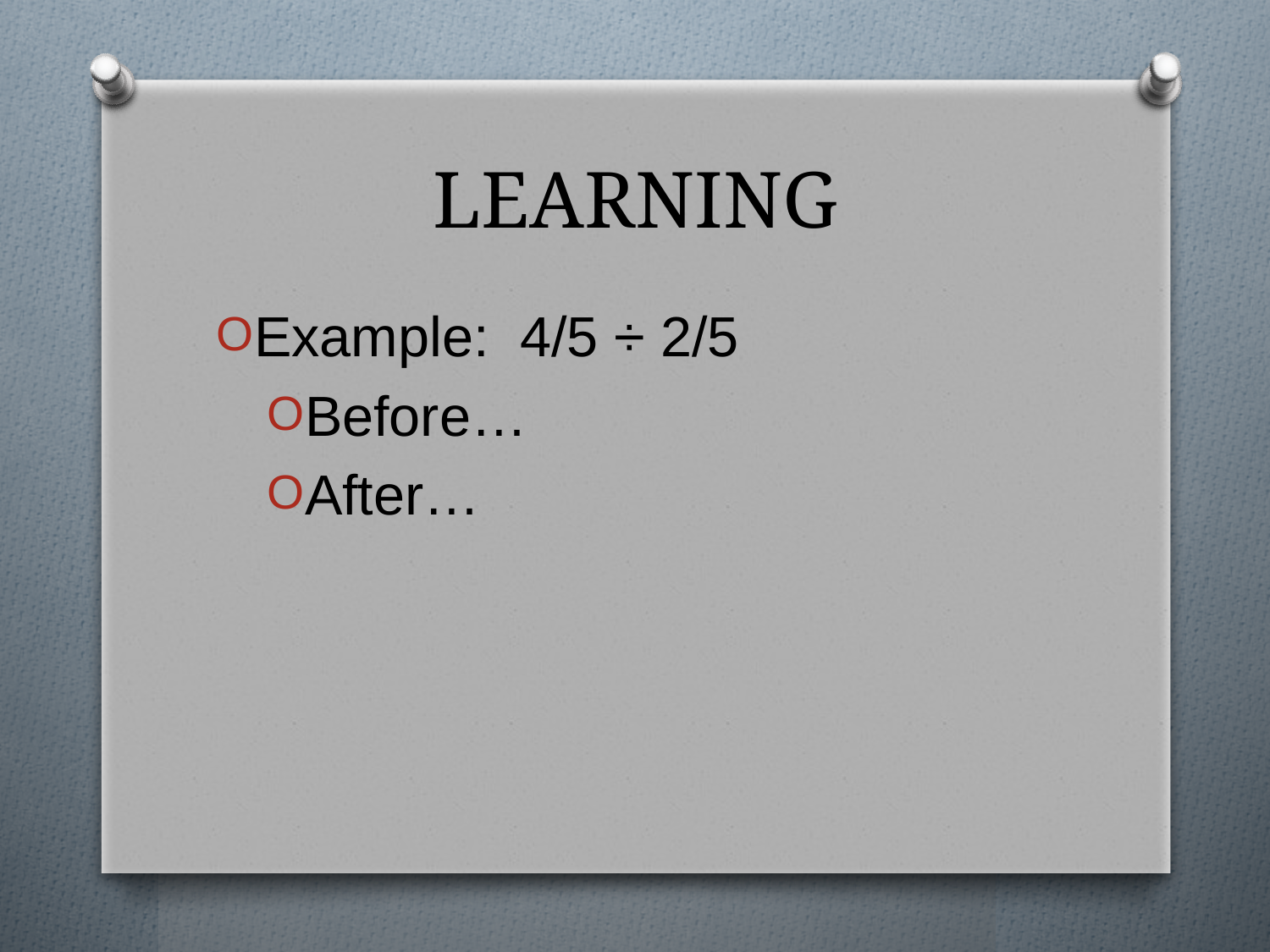

# LEARNING
Example:  4/5 ÷ 2/5
Before…
After…